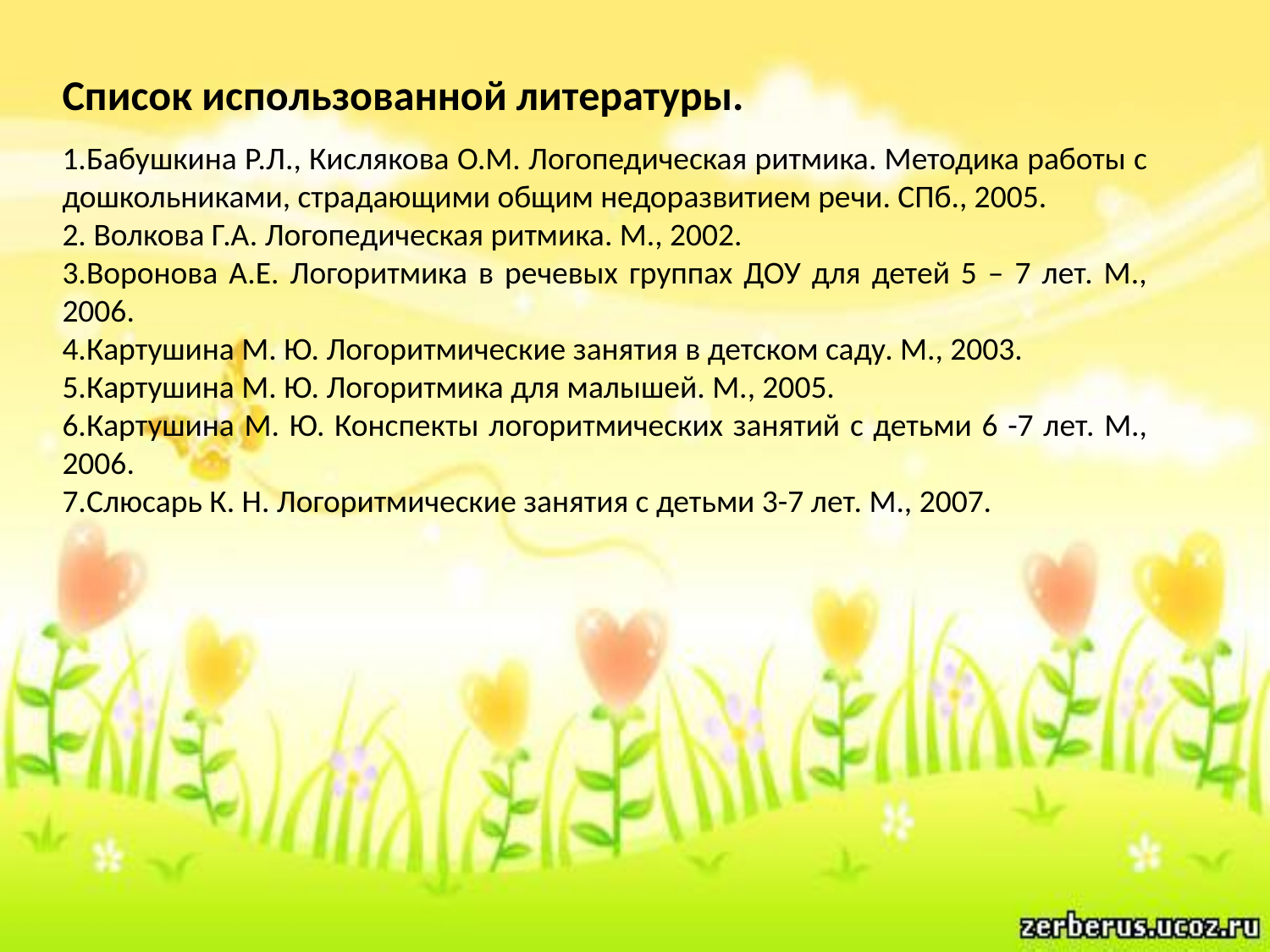

Список использованной литературы.

1.Бабушкина Р.Л., Кислякова О.М. Логопедическая ритмика. Методика работы с дошкольниками, страдающими общим недоразвитием речи. СПб., 2005.
2. Волкова Г.А. Логопедическая ритмика. М., 2002.
3.Воронова А.Е. Логоритмика в речевых группах ДОУ для детей 5 – 7 лет. М., 2006.
4.Картушина М. Ю. Логоритмические занятия в детском саду. М., 2003.
5.Картушина М. Ю. Логоритмика для малышей. М., 2005.
6.Картушина М. Ю. Конспекты логоритмических занятий с детьми 6 -7 лет. М., 2006.
7.Слюсарь К. Н. Логоритмические занятия с детьми 3-7 лет. М., 2007.